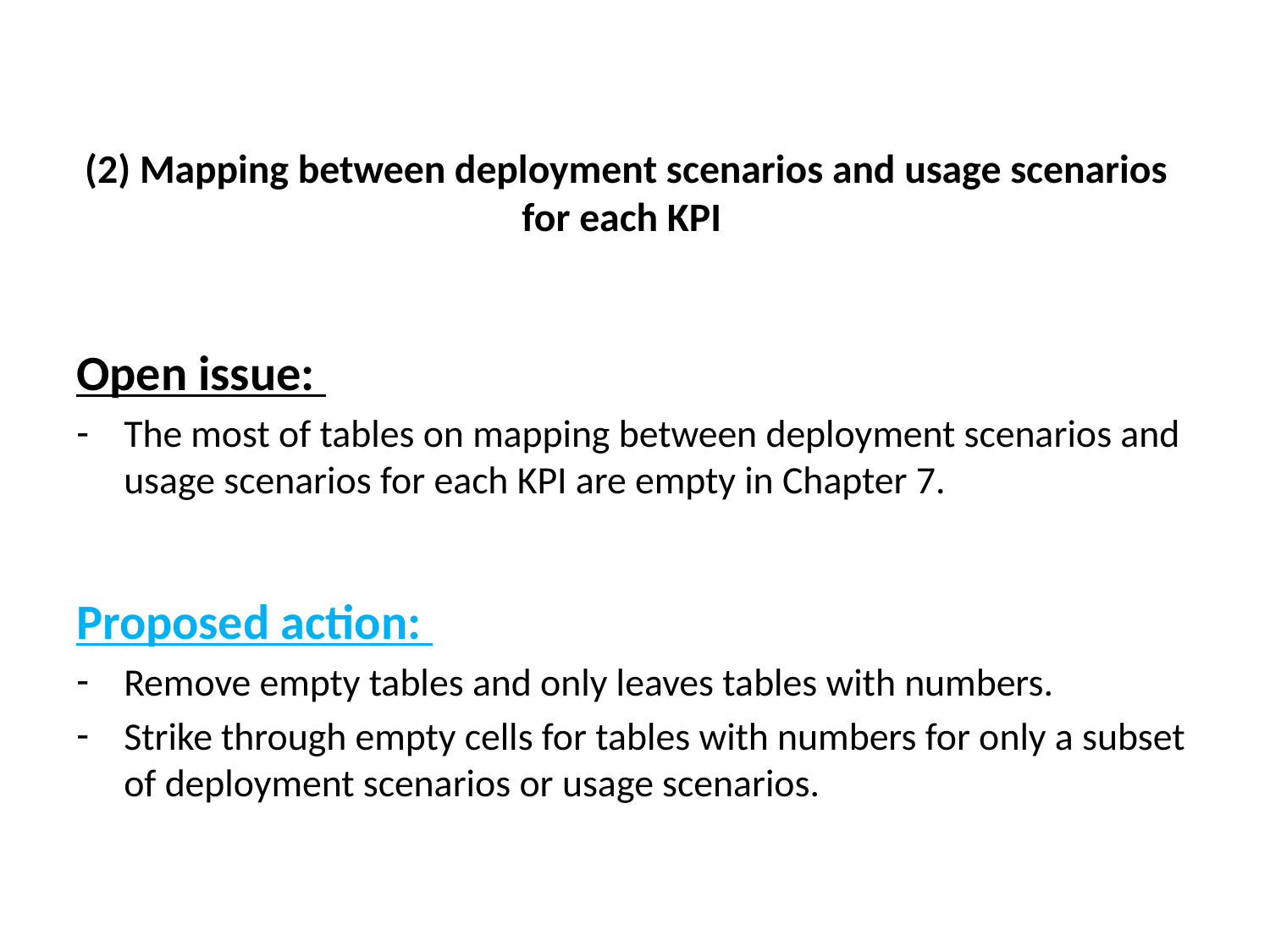

# (2) Mapping between deployment scenarios and usage scenarios for each KPI

Open issue:
The most of tables on mapping between deployment scenarios and usage scenarios for each KPI are empty in Chapter 7.

Proposed action:
Remove empty tables and only leaves tables with numbers.
Strike through empty cells for tables with numbers for only a subset of deployment scenarios or usage scenarios.